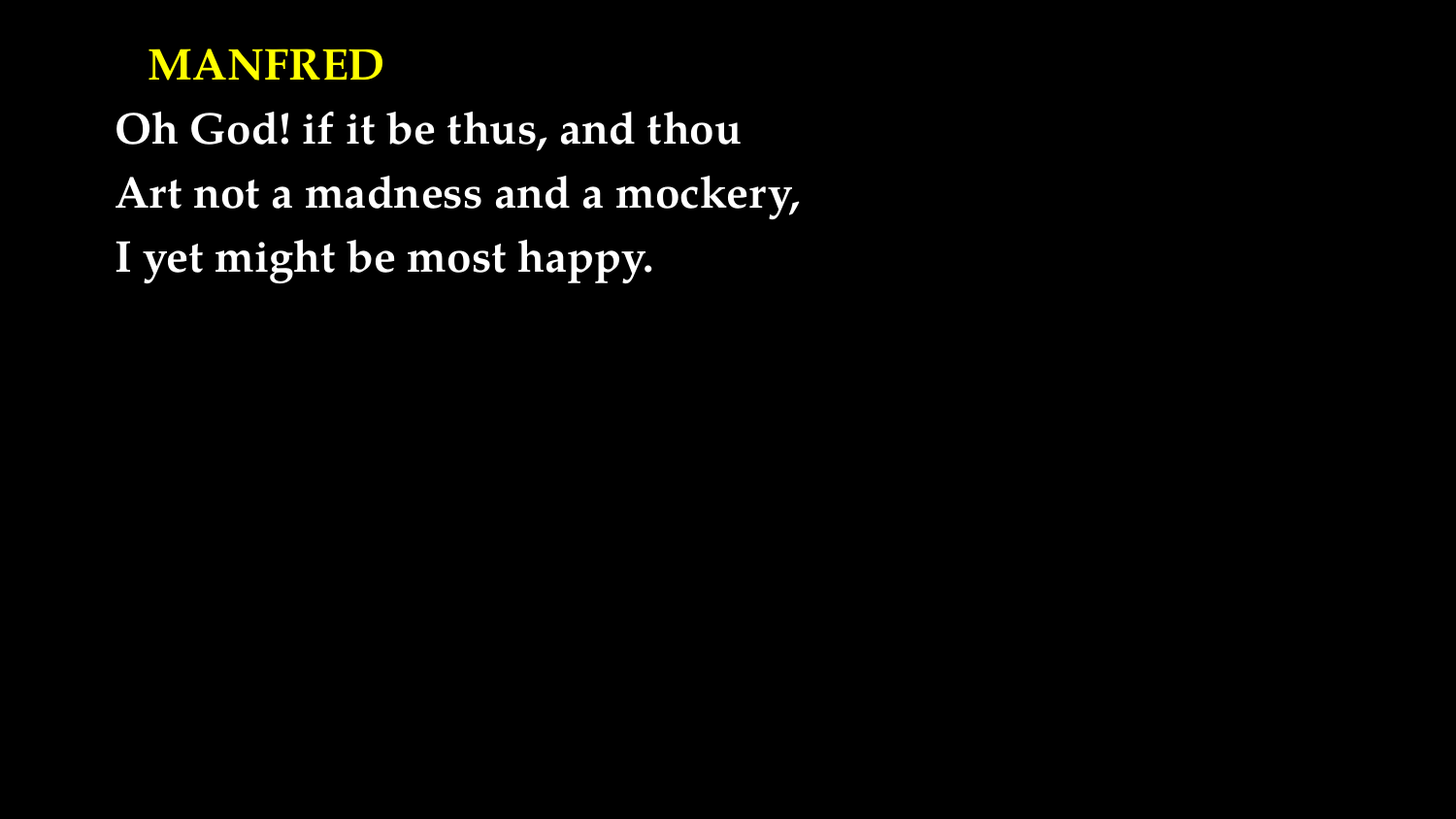

# Manfred Oh God! if it be thus, and thou Art not a madness and a mockery, I yet might be most happy.